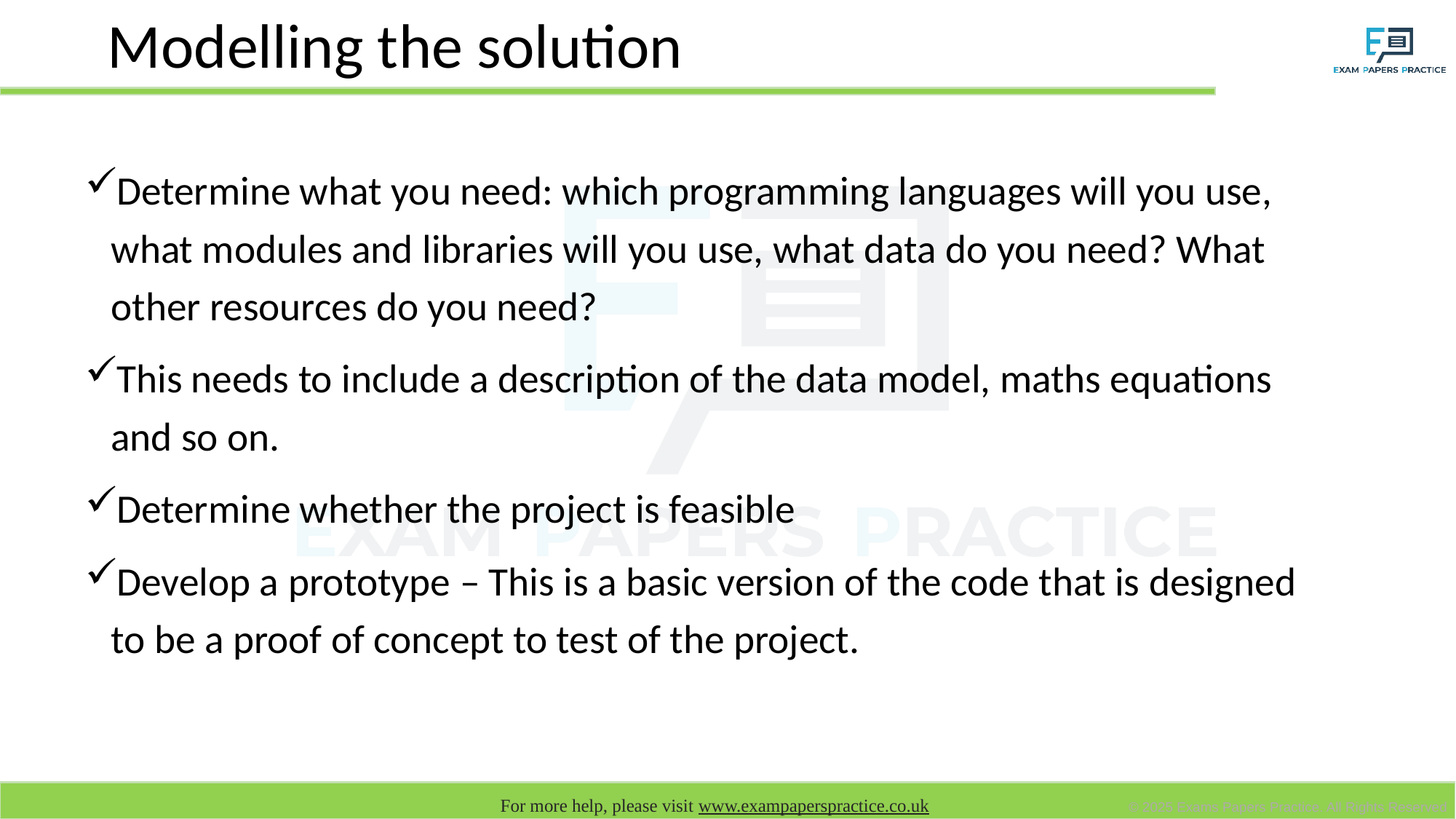

# Modelling the solution
Determine what you need: which programming languages will you use, what modules and libraries will you use, what data do you need? What other resources do you need?
This needs to include a description of the data model, maths equations and so on.
Determine whether the project is feasible
Develop a prototype – This is a basic version of the code that is designed to be a proof of concept to test of the project.